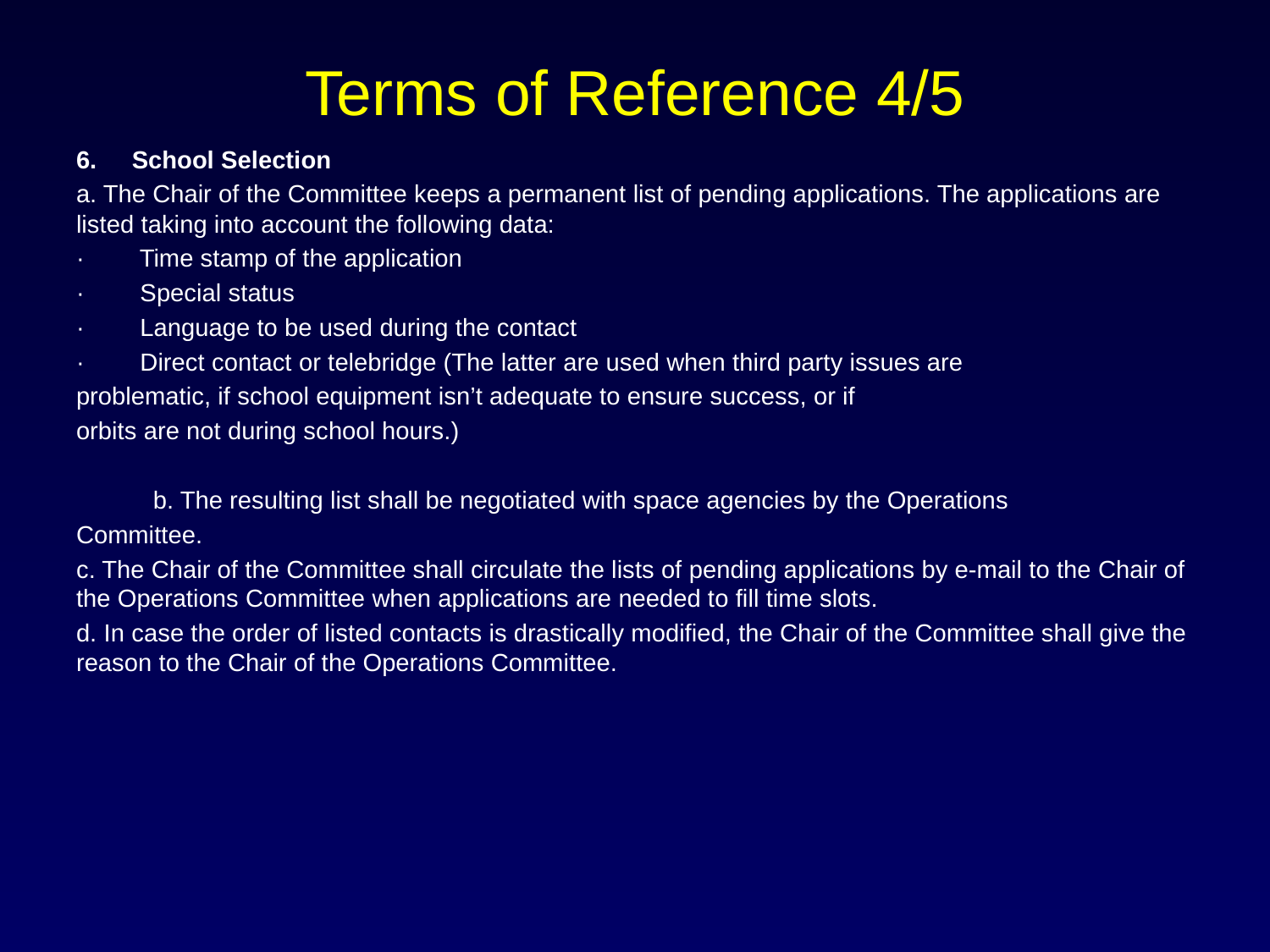

# Terms of Reference 4/5
6.     School Selection
a. The Chair of the Committee keeps a permanent list of pending applications. The applications are listed taking into account the following data:
·        Time stamp of the application
·        Special status
·        Language to be used during the contact
·        Direct contact or telebridge (The latter are used when third party issues are
problematic, if school equipment isn’t adequate to ensure success, or if
orbits are not during school hours.)

           b. The resulting list shall be negotiated with space agencies by the Operations
Committee.
c. The Chair of the Committee shall circulate the lists of pending applications by e-mail to the Chair of the Operations Committee when applications are needed to fill time slots.
d. In case the order of listed contacts is drastically modified, the Chair of the Committee shall give the reason to the Chair of the Operations Committee.